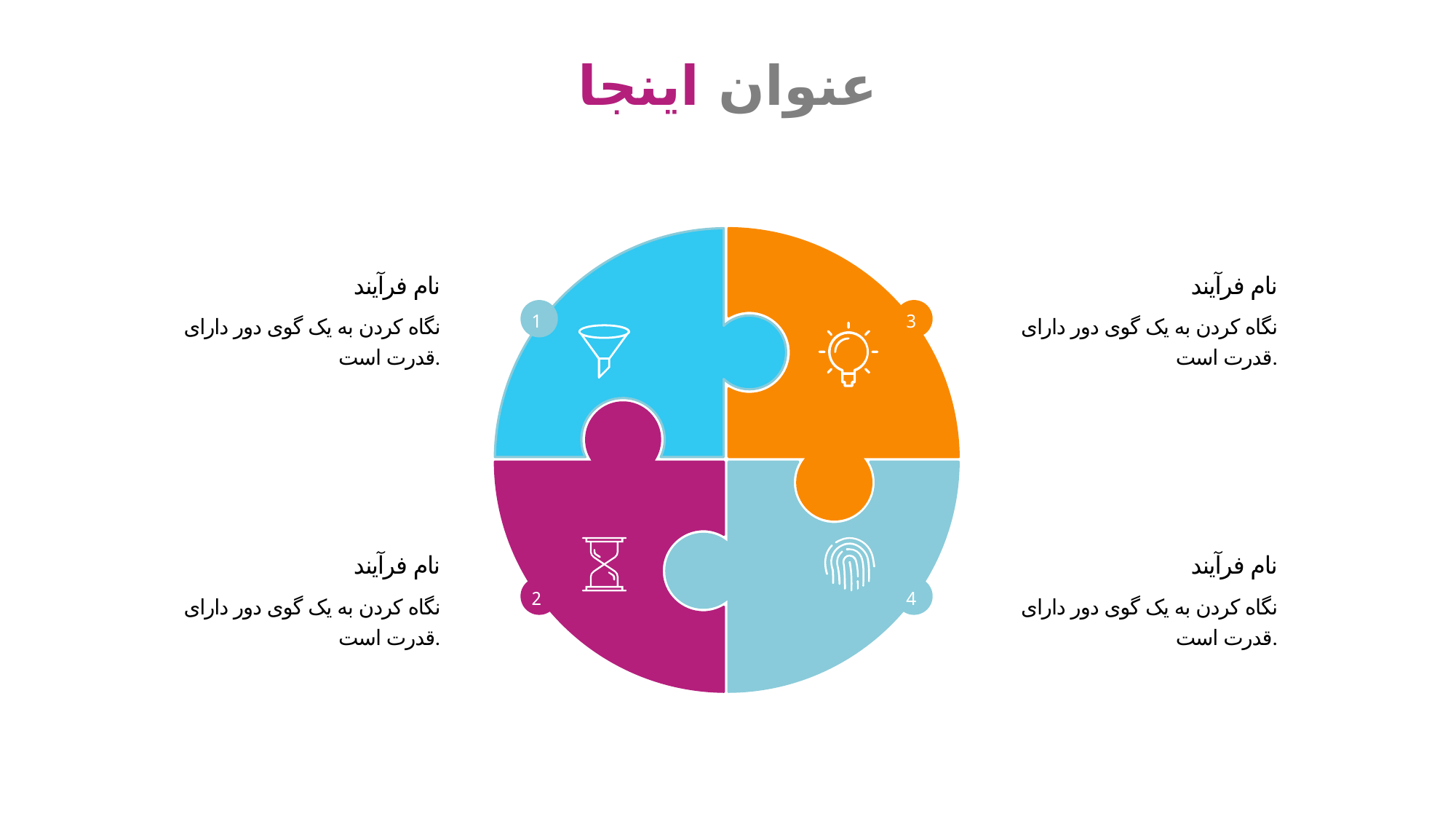

عنوان اینجا

نام فرآیند
نگاه کردن به یک گوی دور دارای قدرت است.
نام فرآیند
نگاه کردن به یک گوی دور دارای قدرت است.
1
3

نام فرآیند
نگاه کردن به یک گوی دور دارای قدرت است.
نام فرآیند
نگاه کردن به یک گوی دور دارای قدرت است.
2
4